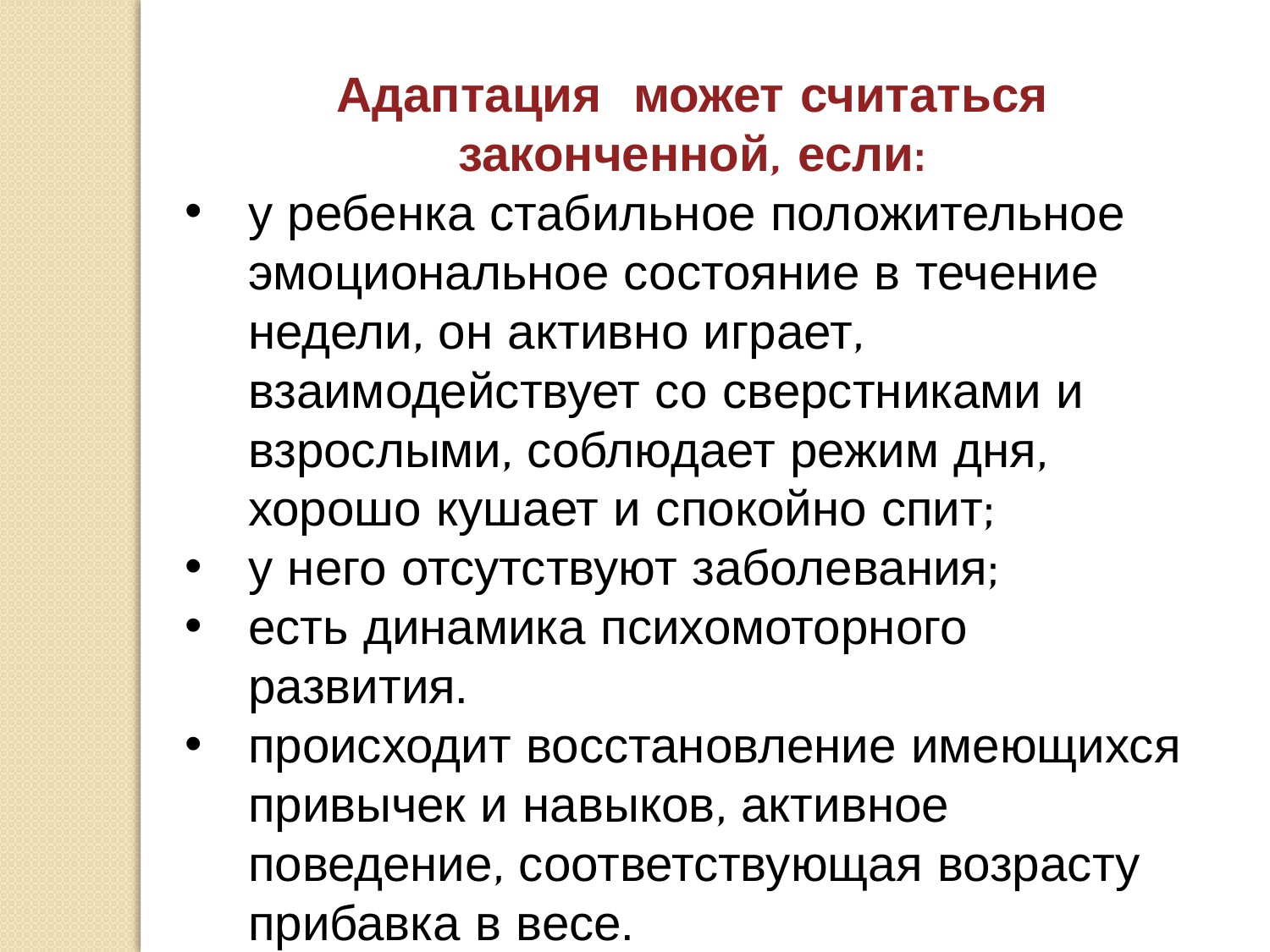

Адаптация  может считаться законченной, если:
у ребенка стабильное положительное эмоциональное состояние в течение недели, он активно играет, взаимодействует со сверстниками и взрослыми, соблюдает режим дня, хорошо кушает и спокойно спит;
у него отсутствуют заболевания;
есть динамика психомоторного развития.
происходит восстановление имеющихся привычек и навыков, активное поведение, соответствующая возрасту прибавка в весе.